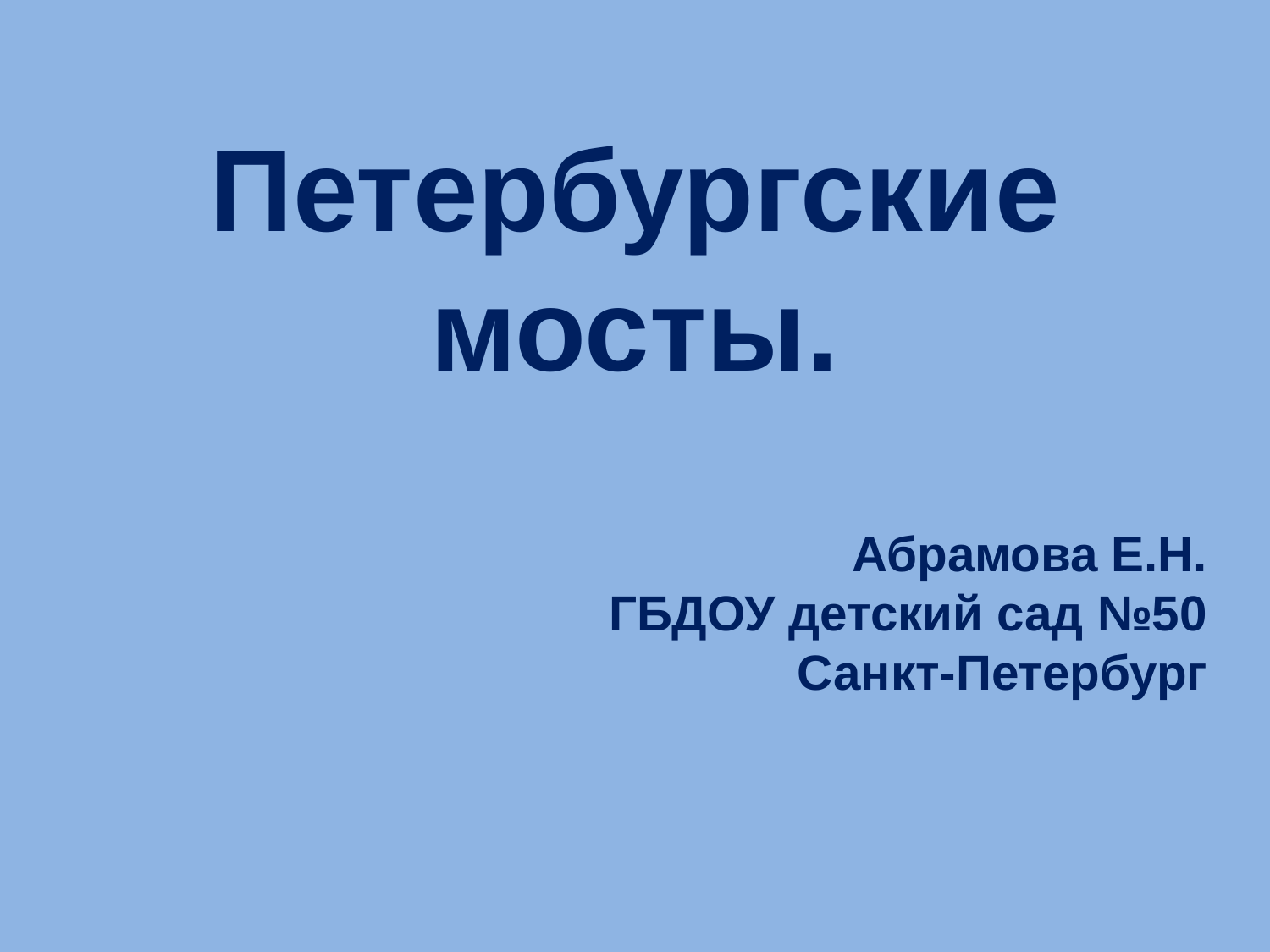

Петербургские мосты.
Абрамова Е.Н.
ГБДОУ детский сад №50
Санкт-Петербург